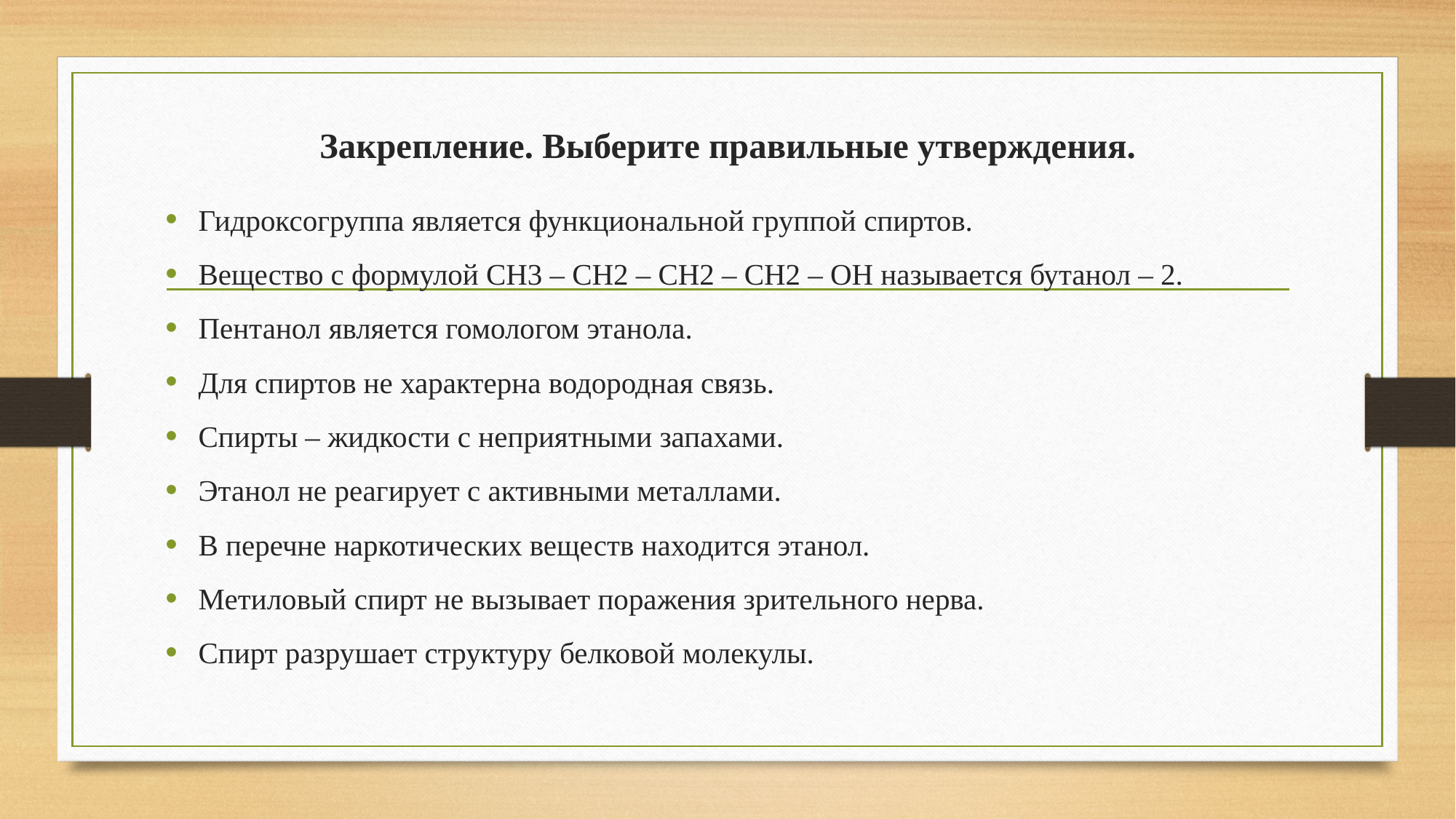

# Закрепление. Выберите правильные утверждения.
Гидроксогруппа является функциональной группой спиртов.
Вещество с формулой СН3 – СН2 – СН2 – СН2 – ОН называется бутанол – 2.
Пентанол является гомологом этанола.
Для спиртов не характерна водородная связь.
Спирты – жидкости с неприятными запахами.
Этанол не реагирует с активными металлами.
В перечне наркотических веществ находится этанол.
Метиловый спирт не вызывает поражения зрительного нерва.
Спирт разрушает структуру белковой молекулы.